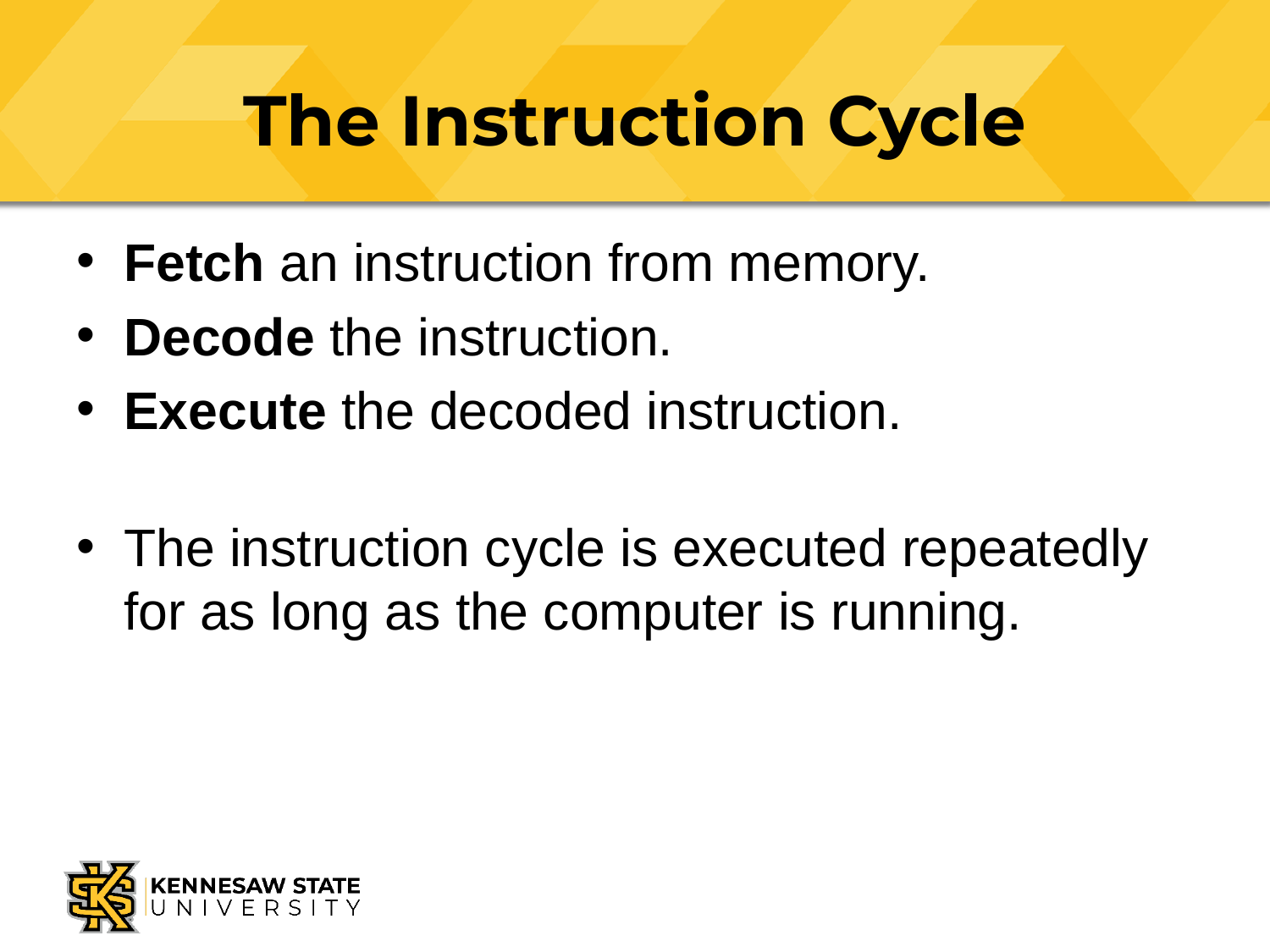

# The Instruction Cycle
Fetch an instruction from memory.
Decode the instruction.
Execute the decoded instruction.
The instruction cycle is executed repeatedly for as long as the computer is running.